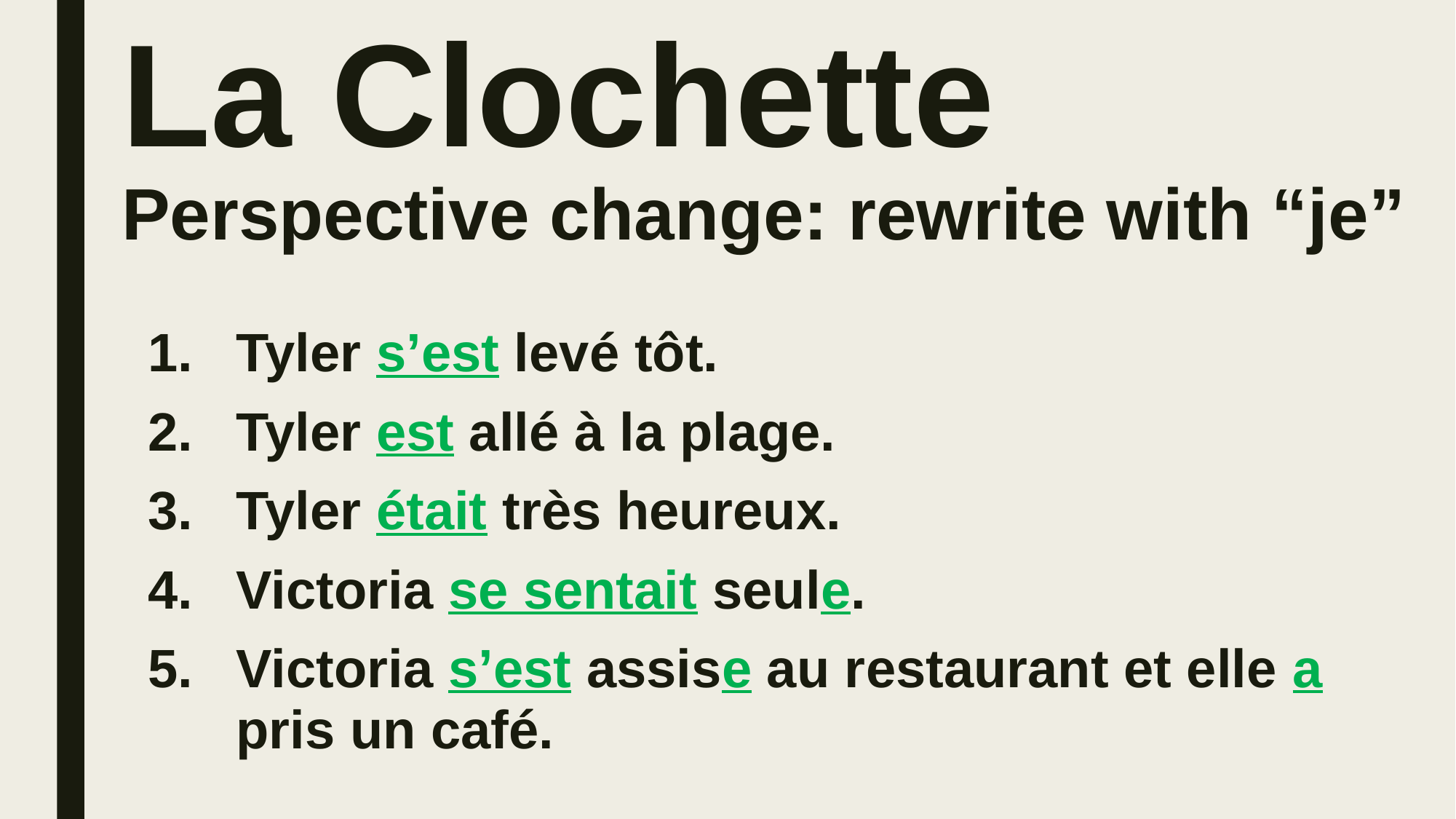

# La Clochette Perspective change: rewrite with “je”
Tyler s’est levé tôt.
Tyler est allé à la plage.
Tyler était très heureux.
Victoria se sentait seule.
Victoria s’est assise au restaurant et elle a pris un café.